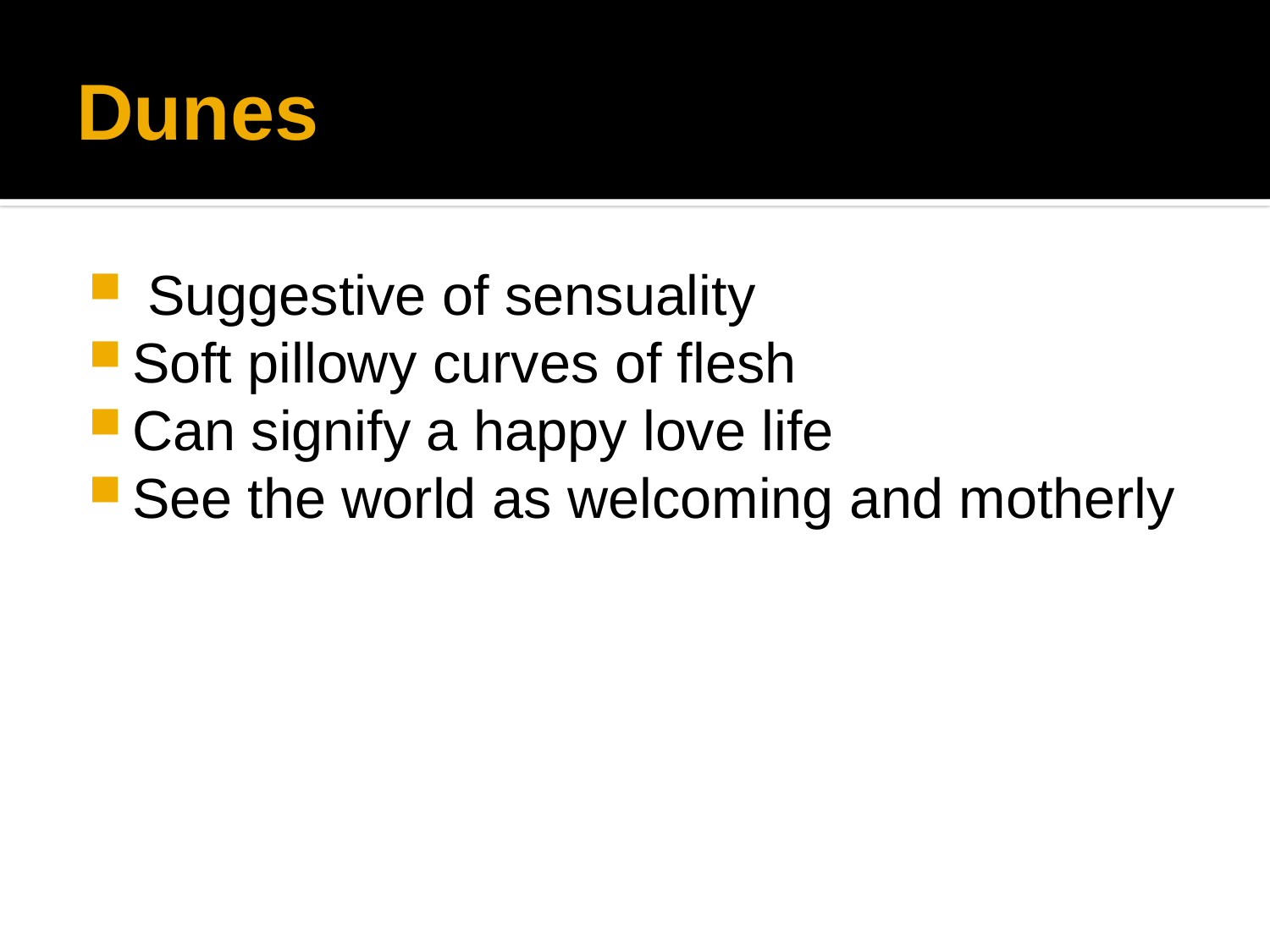

# Dunes
 Suggestive of sensuality
Soft pillowy curves of flesh
Can signify a happy love life
See the world as welcoming and motherly